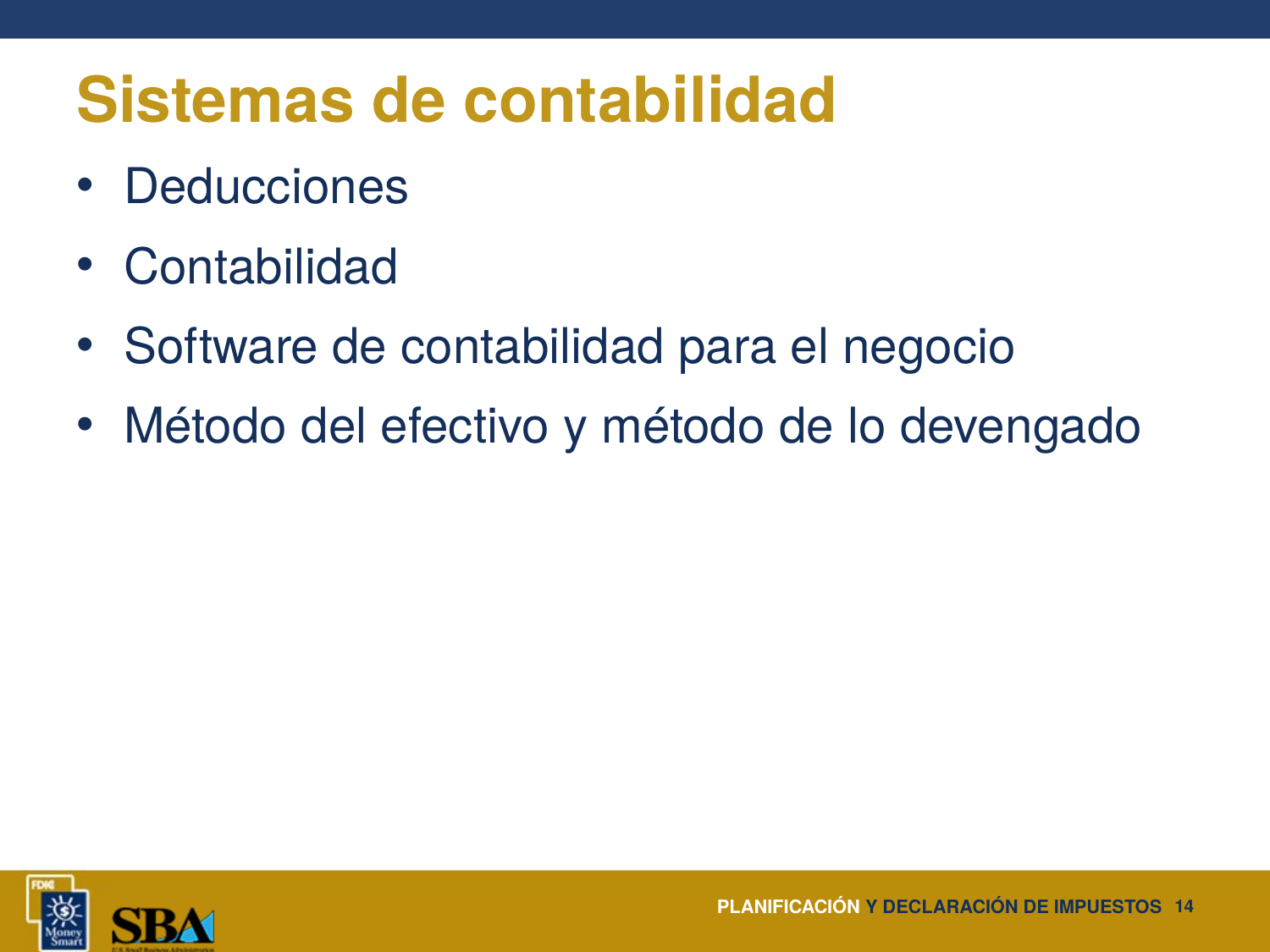

# Sistemas de contabilidad
Deducciones
Contabilidad
Software de contabilidad para el negocio
Método del efectivo y método de lo devengado